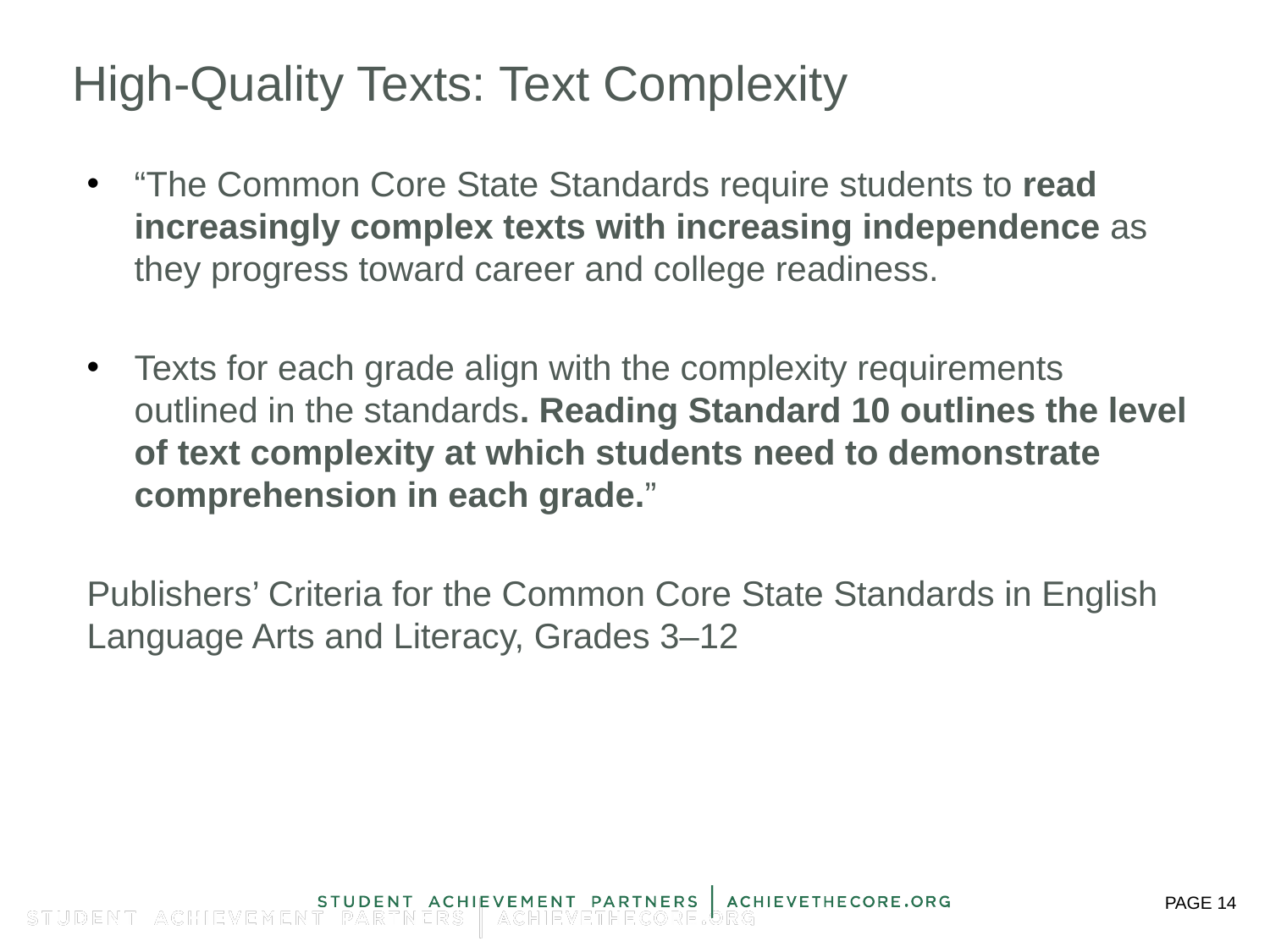

# High-Quality Texts: Text Complexity
“The Common Core State Standards require students to read increasingly complex texts with increasing independence as they progress toward career and college readiness.

Texts for each grade align with the complexity requirements outlined in the standards. Reading Standard 10 outlines the level of text complexity at which students need to demonstrate comprehension in each grade.”

Publishers’ Criteria for the Common Core State Standards in English Language Arts and Literacy, Grades 3–12